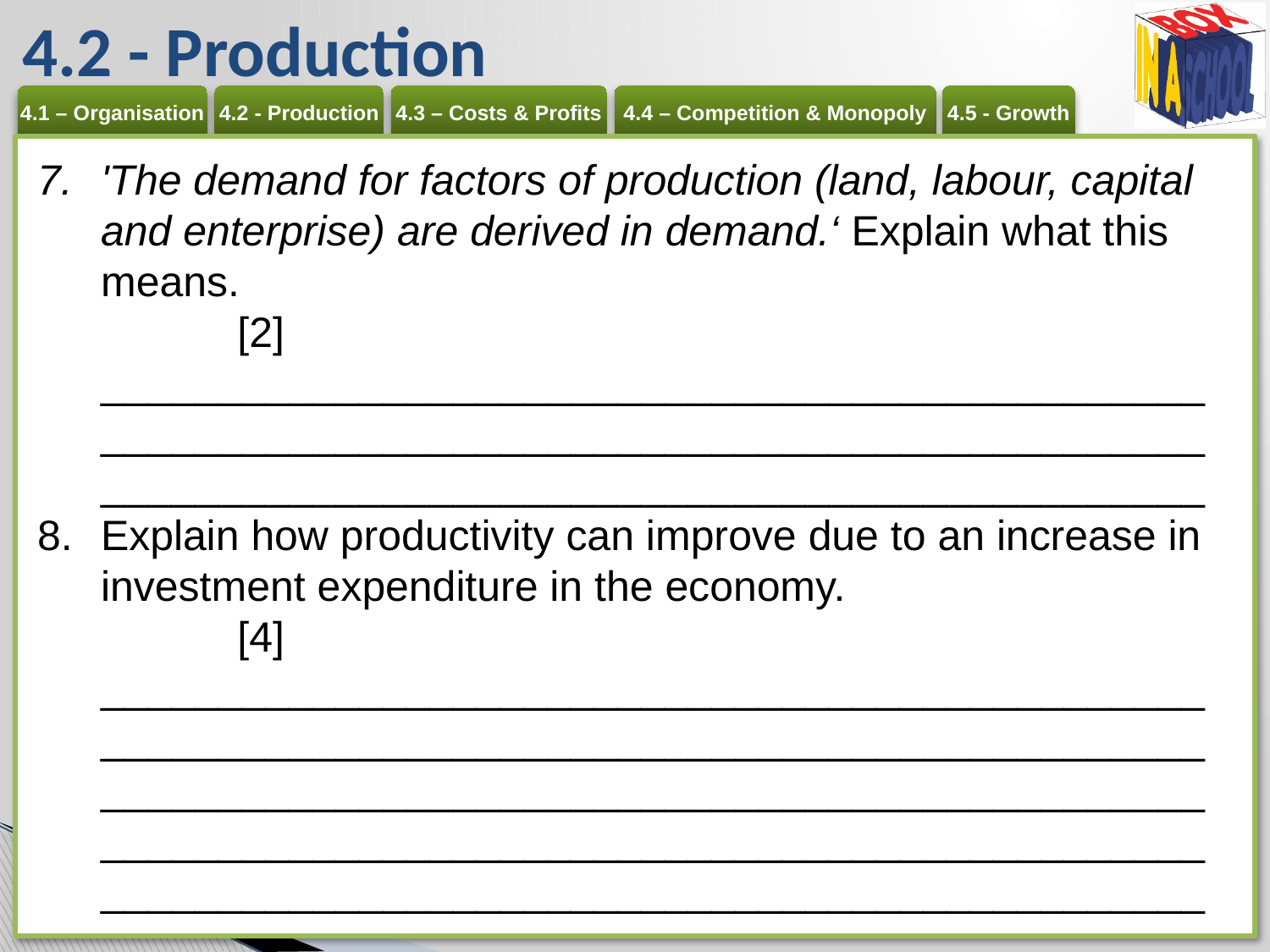

# 4.2 - Production
'The demand for factors of production (land, labour, capital and enterprise) are derived in demand.‘ Explain what this means. 	[2]
_____________________________________________________________________________________________________________________________________________
Explain how productivity can improve due to an increase in investment expenditure in the economy.	[4]
__________________________________________________________________________________________________________________________________________________________________________________________________________________________________________________________________________________________